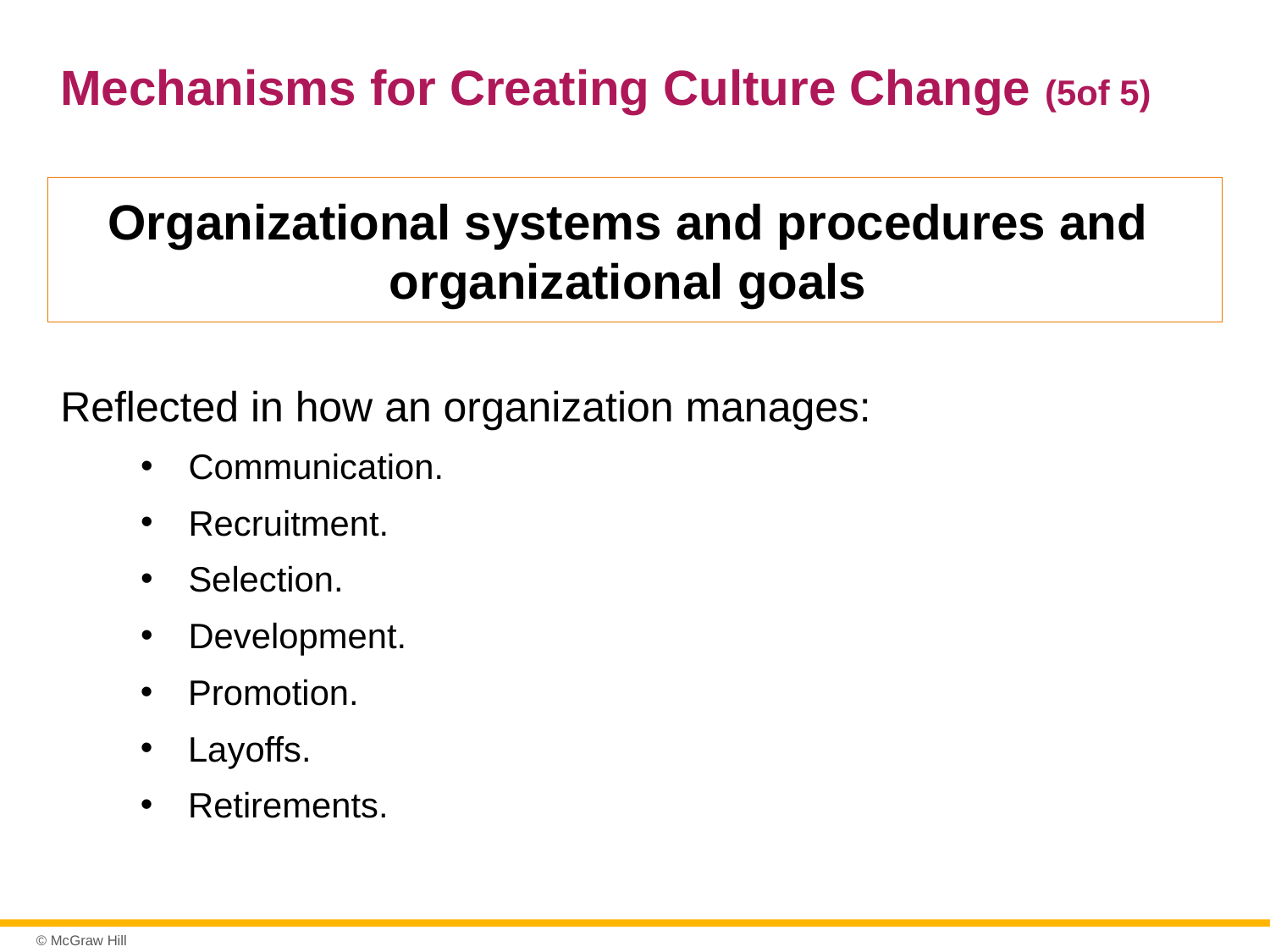

# Mechanisms for Creating Culture Change (5of 5)
Organizational systems and procedures and
organizational goals
Reflected in how an organization manages:
Communication.
Recruitment.
Selection.
Development.
Promotion.
Layoffs.
Retirements.